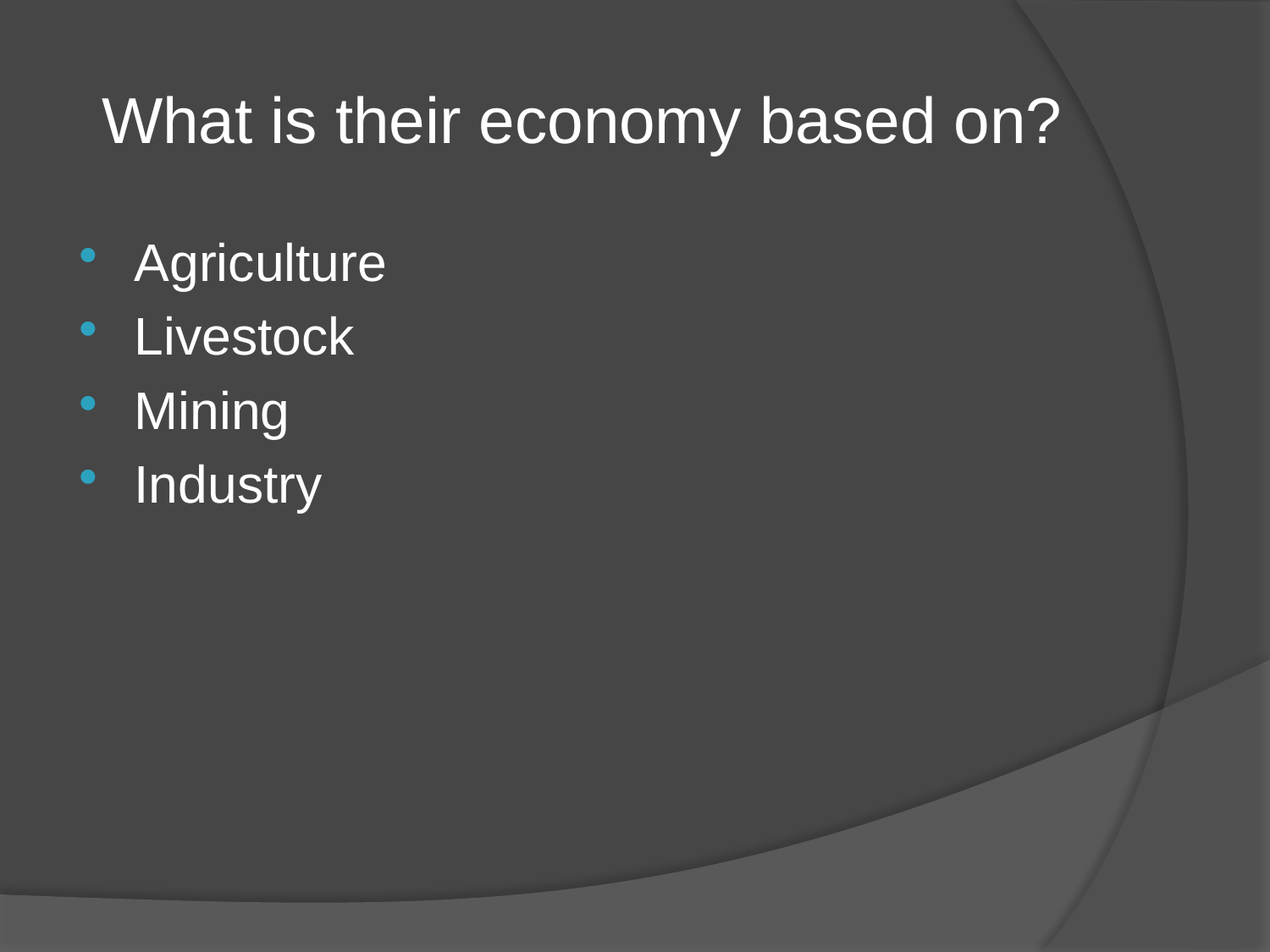

# What is their economy based on?
Agriculture
Livestock
Mining
Industry